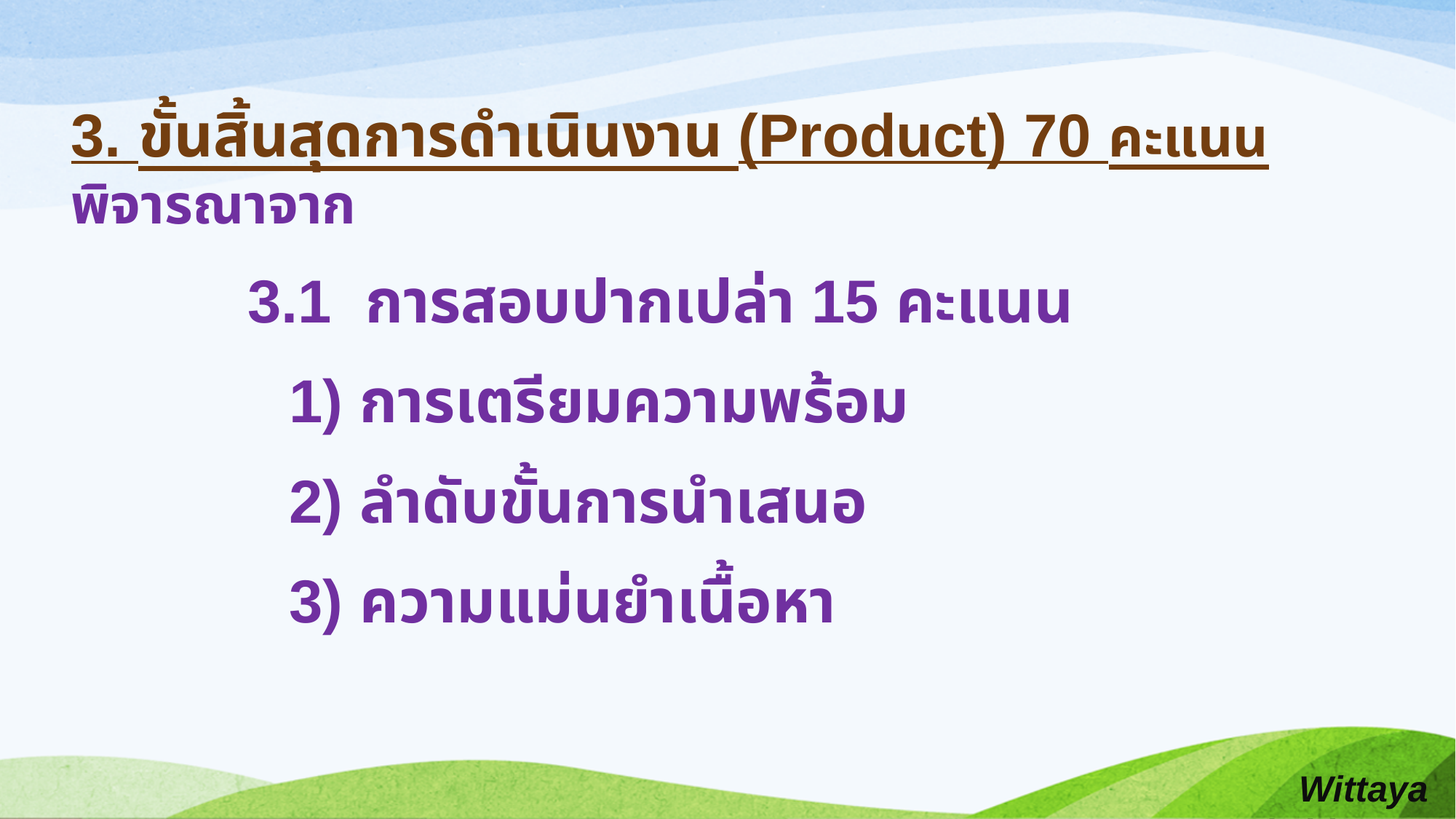

3. ขั้นสิ้นสุดการดำเนินงาน (Product) 70 คะแนน พิจารณาจาก
	    3.1  การสอบปากเปล่า 15 คะแนน
		1) การเตรียมความพร้อม
		2) ลำดับขั้นการนำเสนอ
		3) ความแม่นยำเนื้อหา
Wittaya Jaiwithee ...